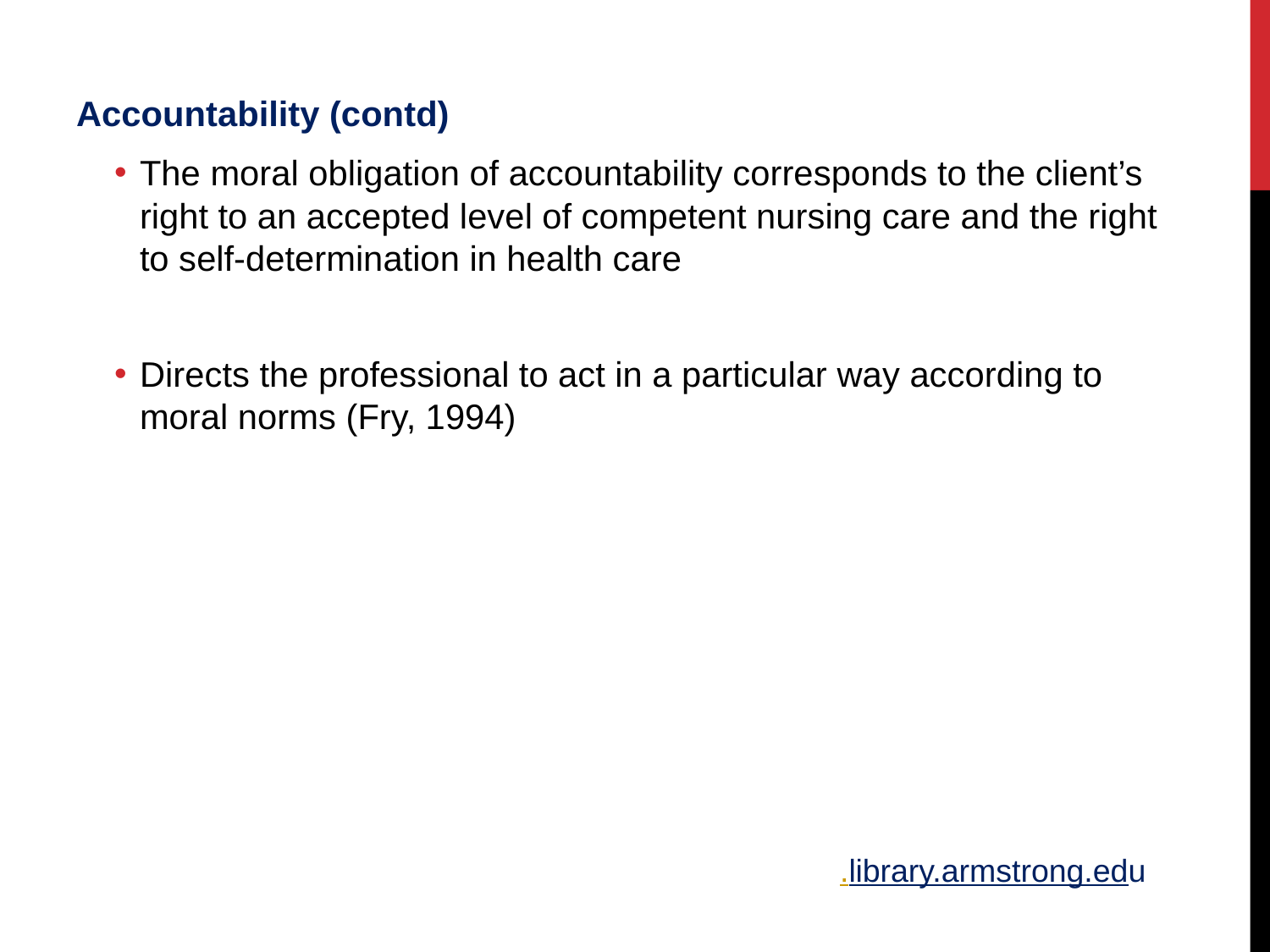

Accountability (contd)
The moral obligation of accountability corresponds to the client’s right to an accepted level of competent nursing care and the right to self-determination in health care

Directs the professional to act in a particular way according to moral norms (Fry, 1994)

.library.armstrong.edu